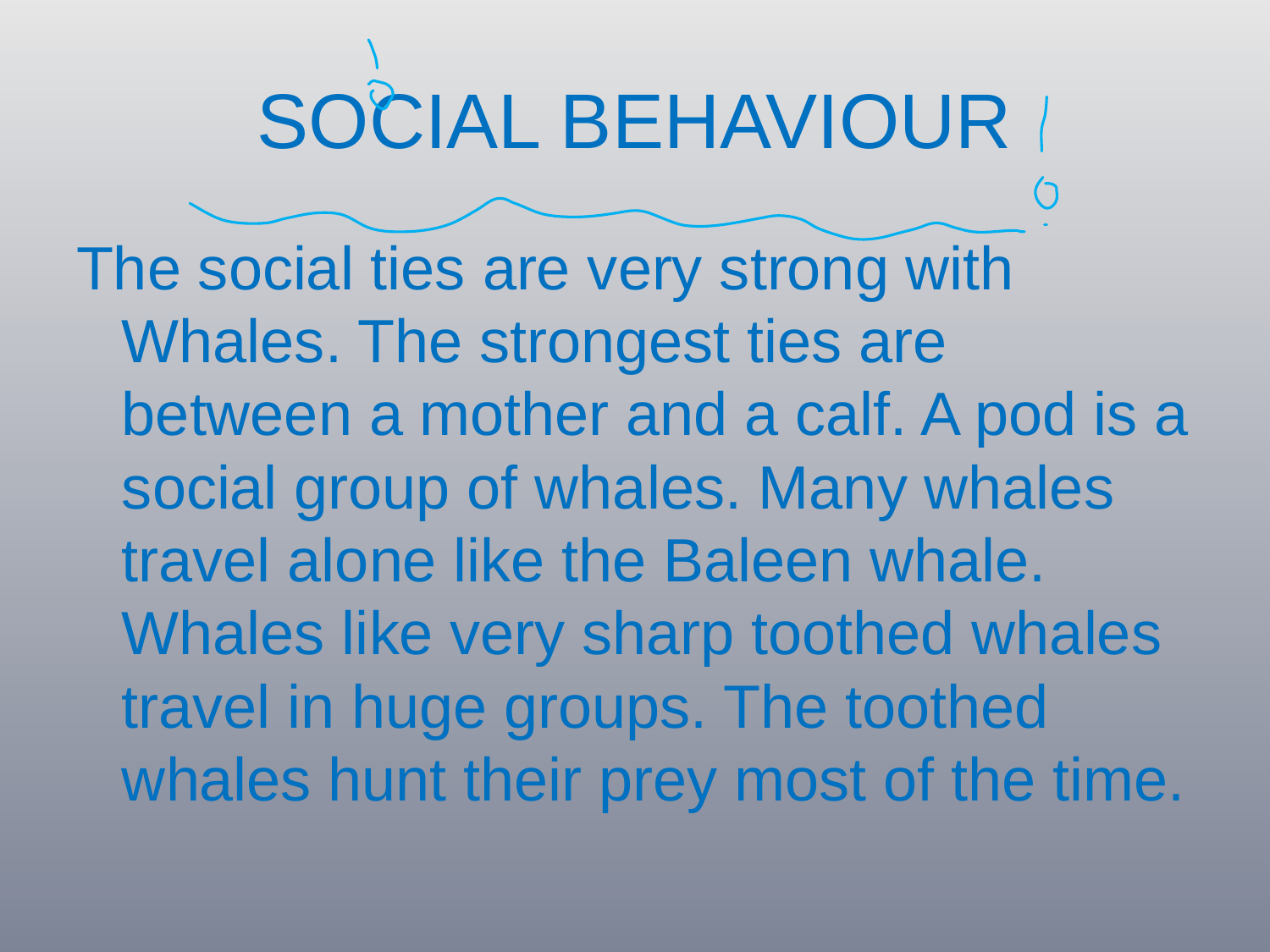

# SOCIAL BEHAVIOUR
The social ties are very strong with Whales. The strongest ties are between a mother and a calf. A pod is a social group of whales. Many whales travel alone like the Baleen whale. Whales like very sharp toothed whales travel in huge groups. The toothed whales hunt their prey most of the time.